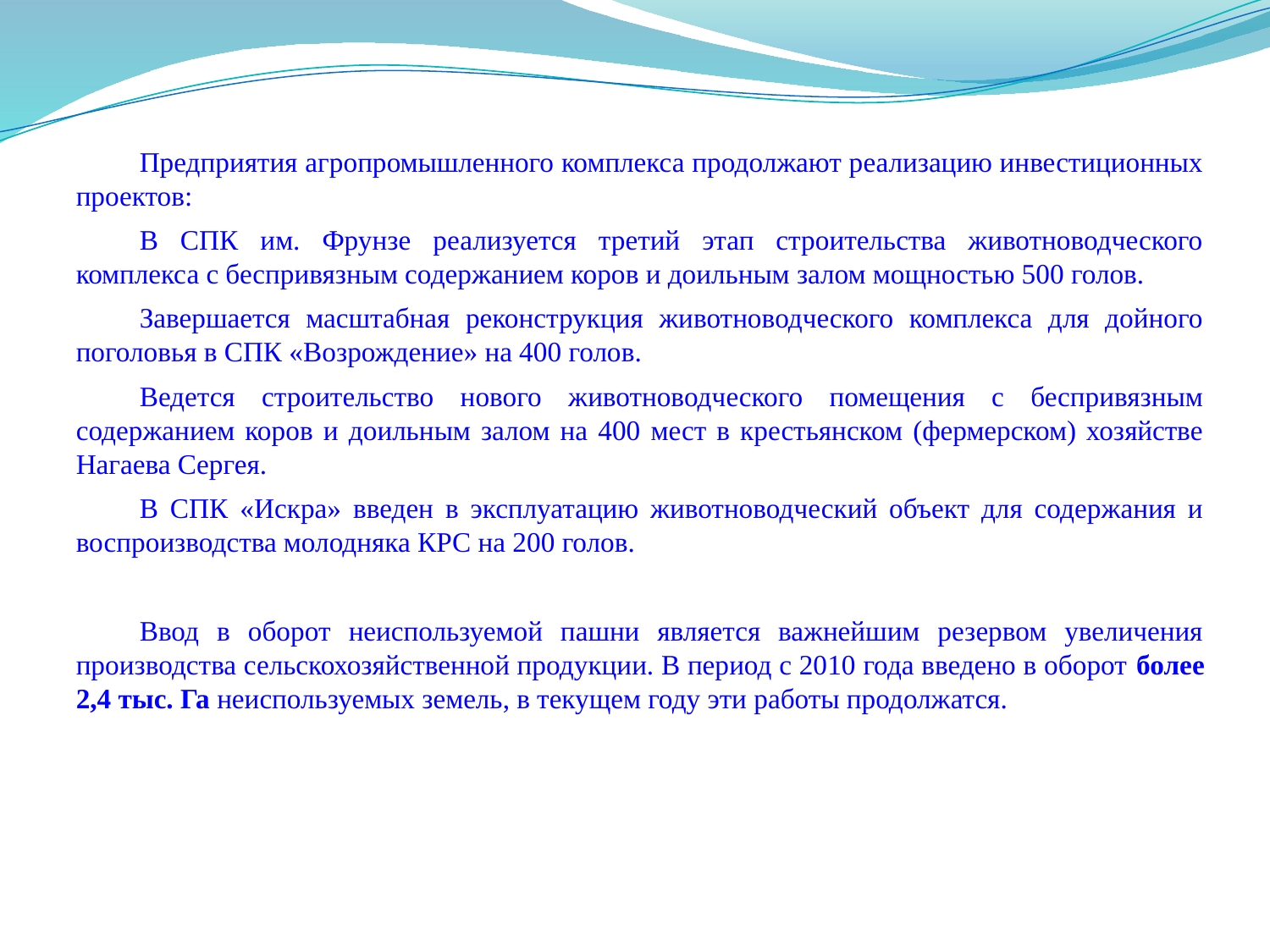

Предприятия агропромышленного комплекса продолжают реализацию инвестиционных проектов:
В СПК им. Фрунзе реализуется третий этап строительства животноводческого комплекса с беспривязным содержанием коров и доильным залом мощностью 500 голов.
Завершается масштабная реконструкция животноводческого комплекса для дойного поголовья в СПК «Возрождение» на 400 голов.
Ведется строительство нового животноводческого помещения с беспривязным содержанием коров и доильным залом на 400 мест в крестьянском (фермерском) хозяйстве Нагаева Сергея.
В СПК «Искра» введен в эксплуатацию животноводческий объект для содержания и воспроизводства молодняка КРС на 200 голов.

Ввод в оборот неиспользуемой пашни является важнейшим резервом увеличения производства сельскохозяйственной продукции. В период с 2010 года введено в оборот более 2,4 тыс. Га неиспользуемых земель, в текущем году эти работы продолжатся.